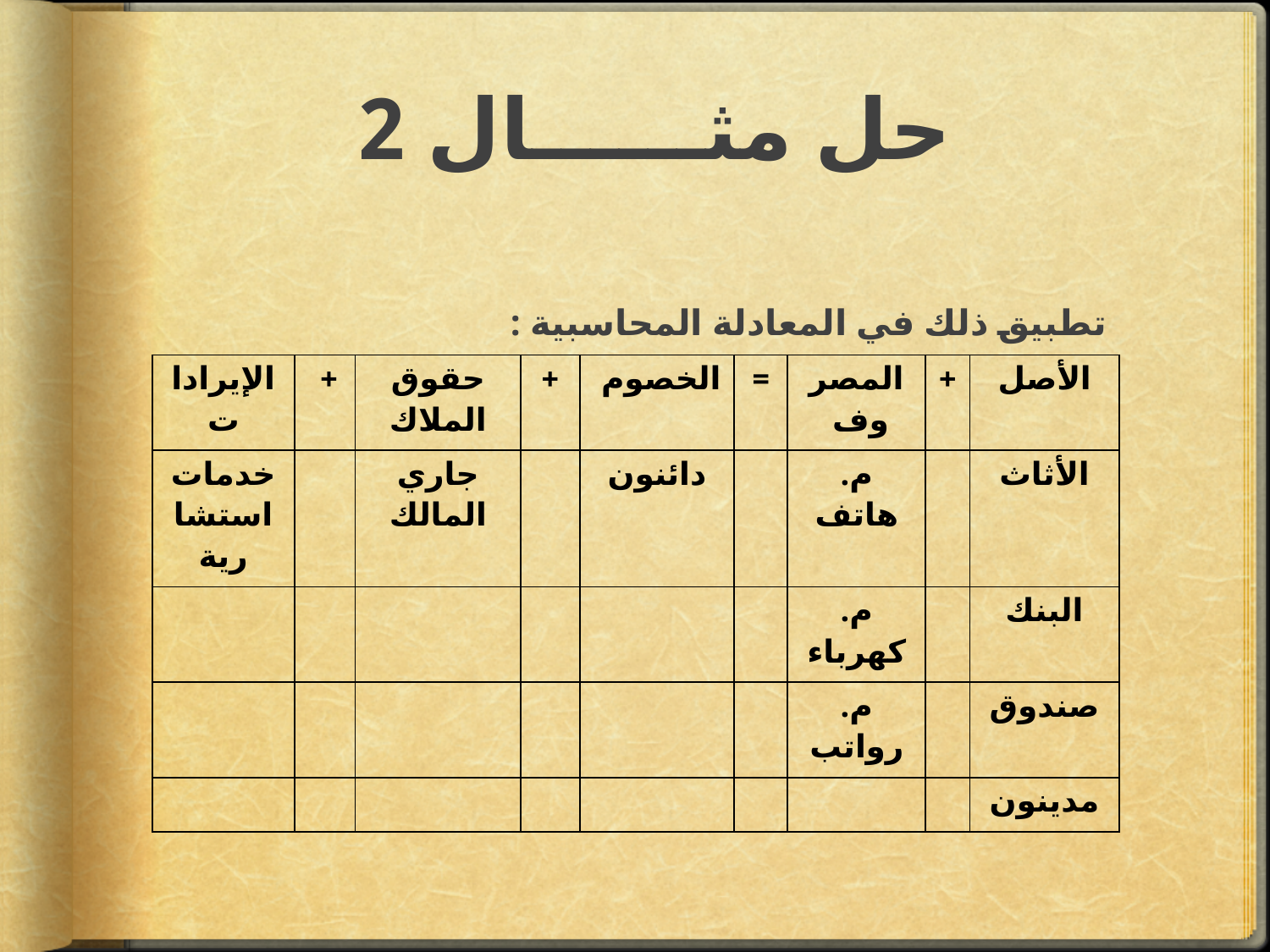

# حل مثــــــال 2
تطبيق ذلك في المعادلة المحاسبية :

| الإيرادات | + | حقوق الملاك | + | الخصوم | = | المصروف | + | الأصل |
| --- | --- | --- | --- | --- | --- | --- | --- | --- |
| خدمات استشارية |  | جاري المالك |  | دائنون |  | م. هاتف |  | الأثاث |
|  |  |  |  |  |  | م. كهرباء |  | البنك |
|  |  |  |  |  |  | م. رواتب |  | صندوق |
|  |  |  |  |  |  |  |  | مدينون |